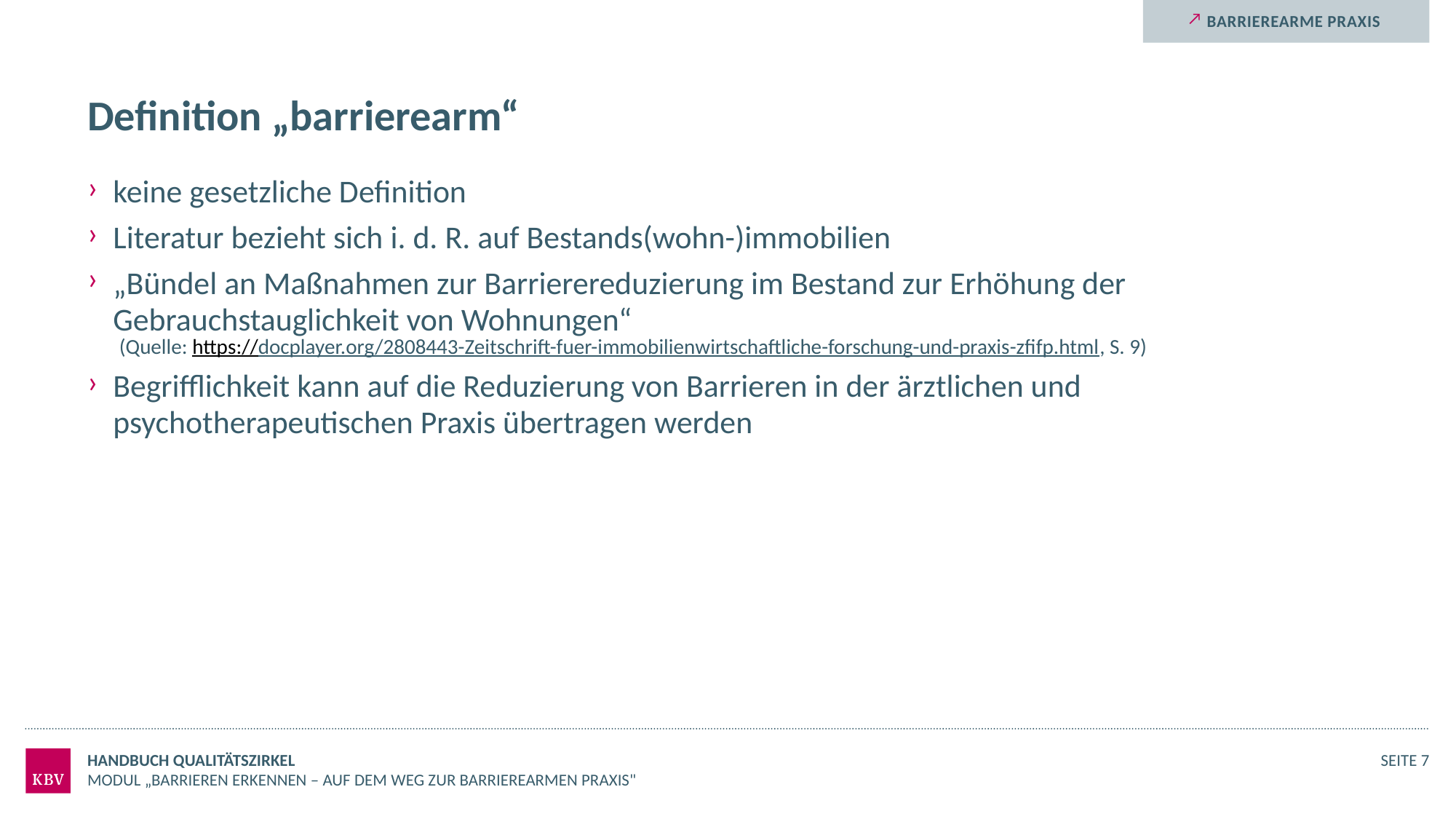

Barrierearme Praxis
# Definition „barrierearm“
keine gesetzliche Definition
Literatur bezieht sich i. d. R. auf Bestands(wohn-)immobilien
„Bündel an Maßnahmen zur Barrierereduzierung im Bestand zur Erhöhung der Gebrauchstauglichkeit von Wohnungen“
(Quelle: https://docplayer.org/2808443-Zeitschrift-fuer-immobilienwirtschaftliche-forschung-und-praxis-zfifp.html, S. 9)
Begrifflichkeit kann auf die Reduzierung von Barrieren in der ärztlichen und psychotherapeutischen Praxis übertragen werden

Handbuch Qualitätszirkel
Seite 7
Modul „Barrieren erkennen – auf dem Weg zur barrierearmen Praxis"